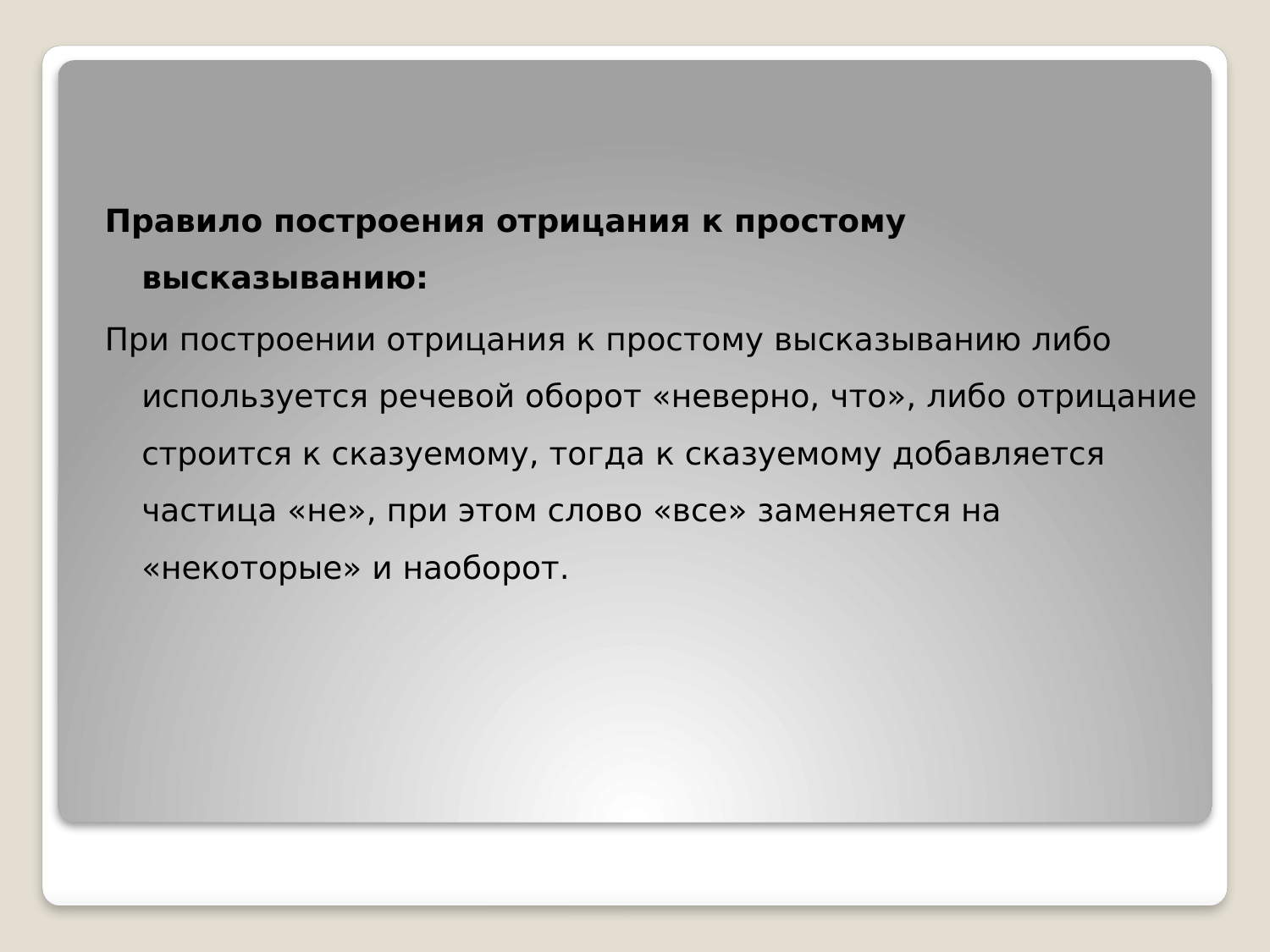

Правило построения отрицания к простому высказыванию:
При построении отрицания к простому высказыванию либо используется речевой оборот «неверно, что», либо отрицание строится к сказуемому, тогда к сказуемому добавляется частица «не», при этом слово «все» заменяется на «некоторые» и наоборот.